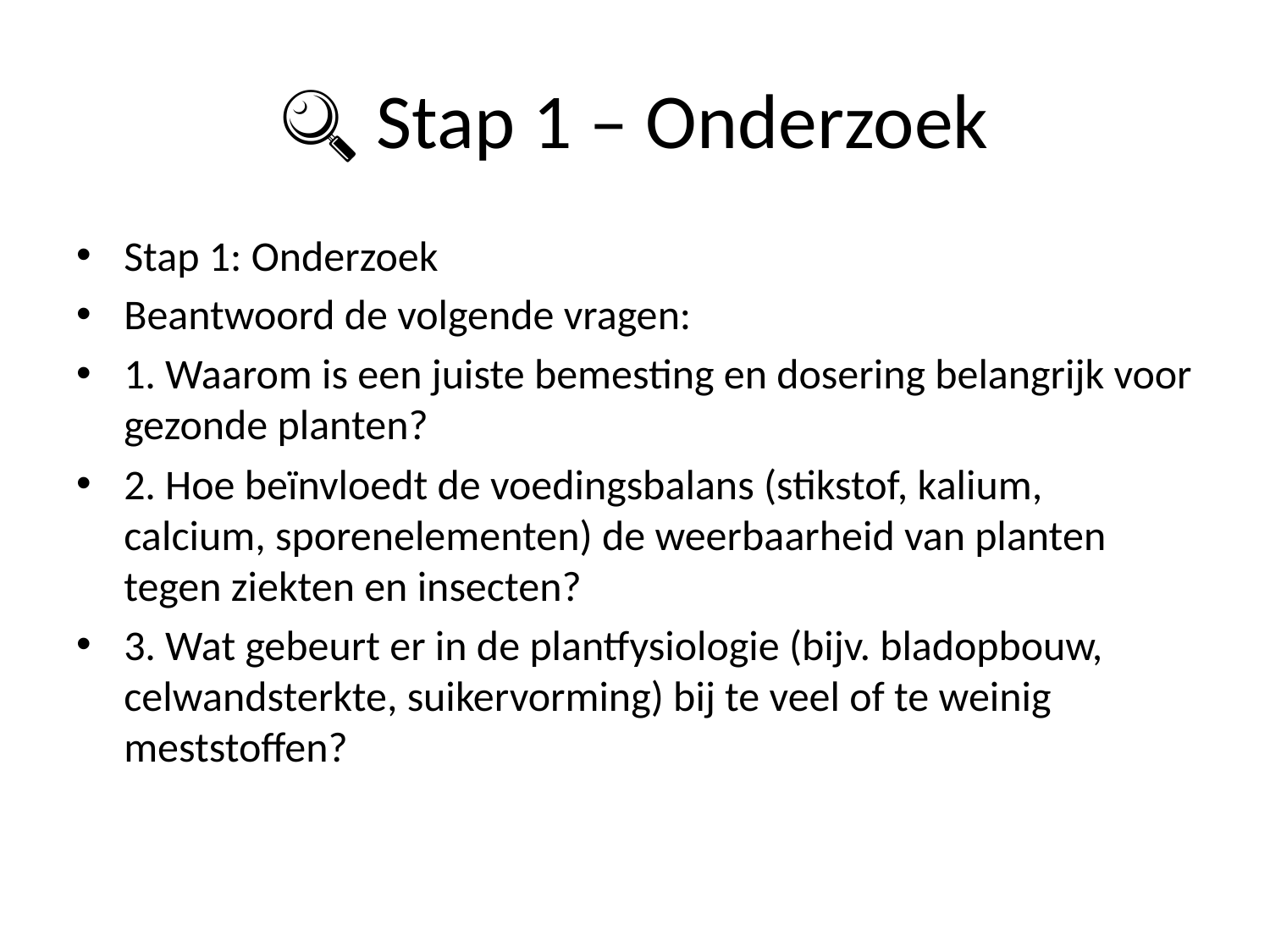

# 🔍 Stap 1 – Onderzoek
Stap 1: Onderzoek
Beantwoord de volgende vragen:
1. Waarom is een juiste bemesting en dosering belangrijk voor gezonde planten?
2. Hoe beïnvloedt de voedingsbalans (stikstof, kalium, calcium, sporenelementen) de weerbaarheid van planten tegen ziekten en insecten?
3. Wat gebeurt er in de plantfysiologie (bijv. bladopbouw, celwandsterkte, suikervorming) bij te veel of te weinig meststoffen?